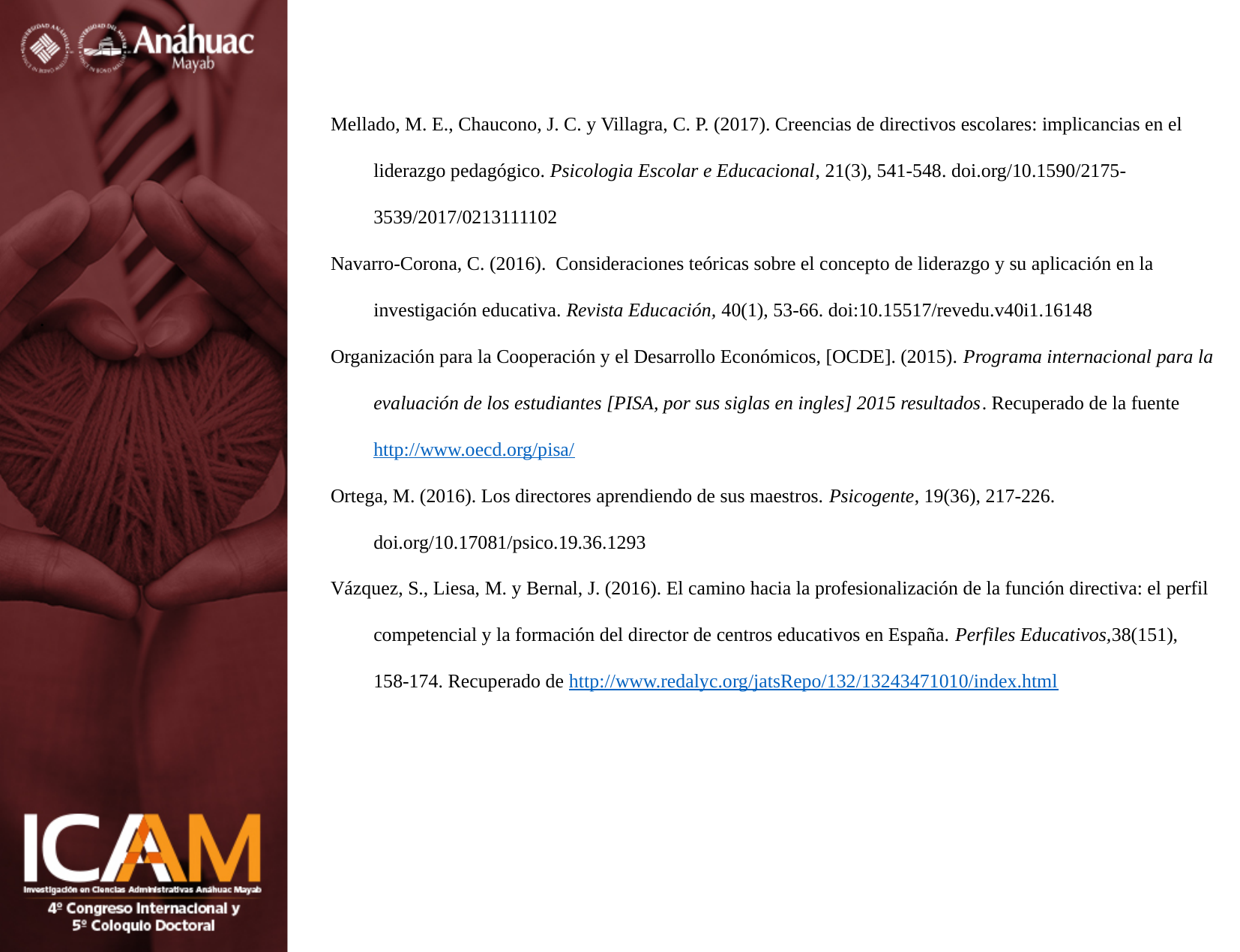

Mellado, M. E., Chaucono, J. C. y Villagra, C. P. (2017). Creencias de directivos escolares: implicancias en el liderazgo pedagógico. Psicologia Escolar e Educacional, 21(3), 541-548. doi.org/10.1590/2175-3539/2017/0213111102
Navarro-Corona, C. (2016).  Consideraciones teóricas sobre el concepto de liderazgo y su aplicación en la investigación educativa. Revista Educación, 40(1), 53-66. doi:10.15517/revedu.v40i1.16148
Organización para la Cooperación y el Desarrollo Económicos, [OCDE]. (2015). Programa internacional para la evaluación de los estudiantes [PISA, por sus siglas en ingles] 2015 resultados. Recuperado de la fuente http://www.oecd.org/pisa/
Ortega, M. (2016). Los directores aprendiendo de sus maestros. Psicogente, 19(36), 217-226. doi.org/10.17081/psico.19.36.1293
Vázquez, S., Liesa, M. y Bernal, J. (2016). El camino hacia la profesionalización de la función directiva: el perfil competencial y la formación del director de centros educativos en España. Perfiles Educativos,38(151), 158-174. Recuperado de http://www.redalyc.org/jatsRepo/132/13243471010/index.html

 .